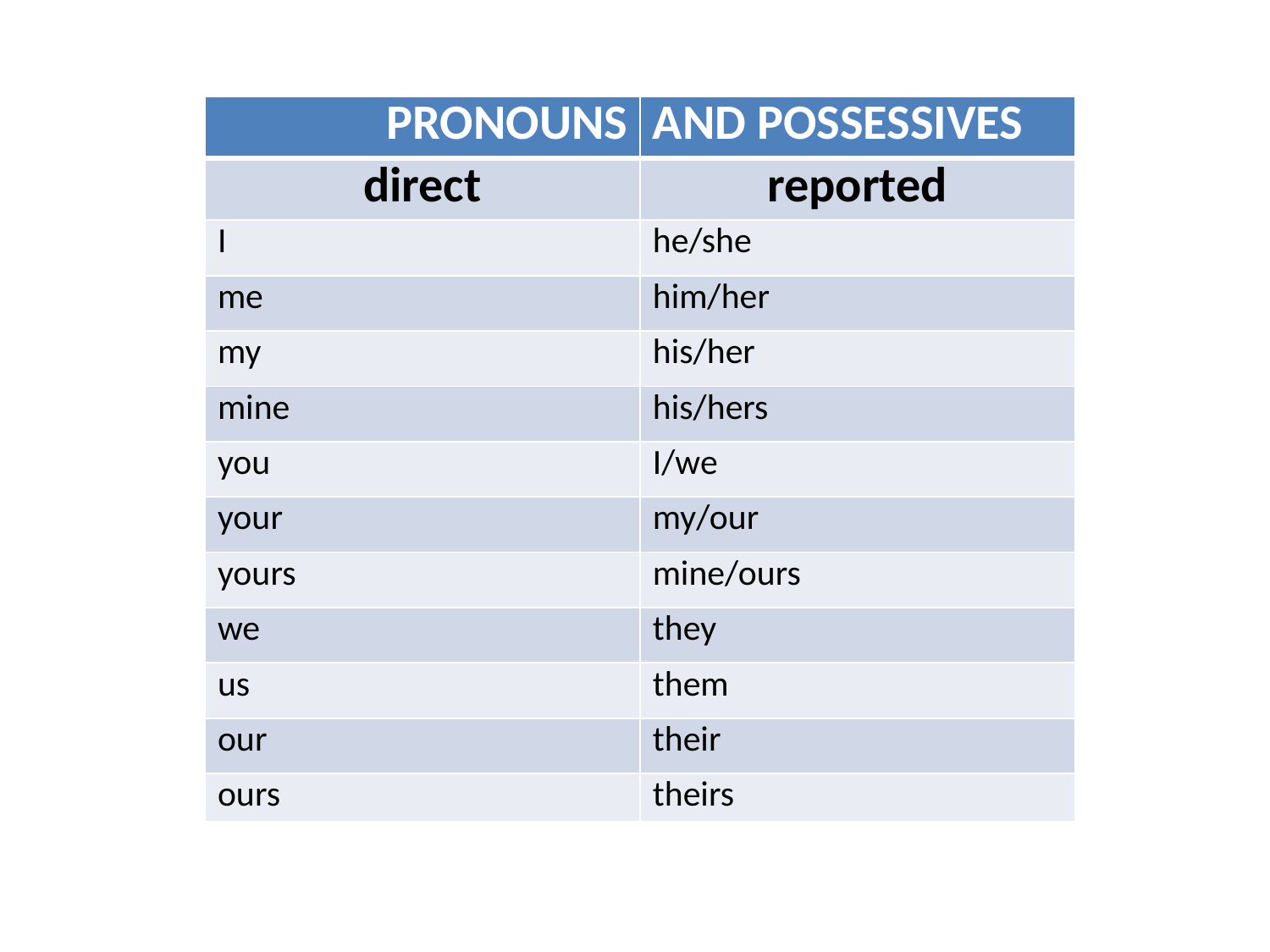

| PRONOUNS | AND POSSESSIVES |
| --- | --- |
| direct | reported |
| I | he/she |
| me | him/her |
| my | his/her |
| mine | his/hers |
| you | I/we |
| your | my/our |
| yours | mine/ours |
| we | they |
| us | them |
| our | their |
| ours | theirs |